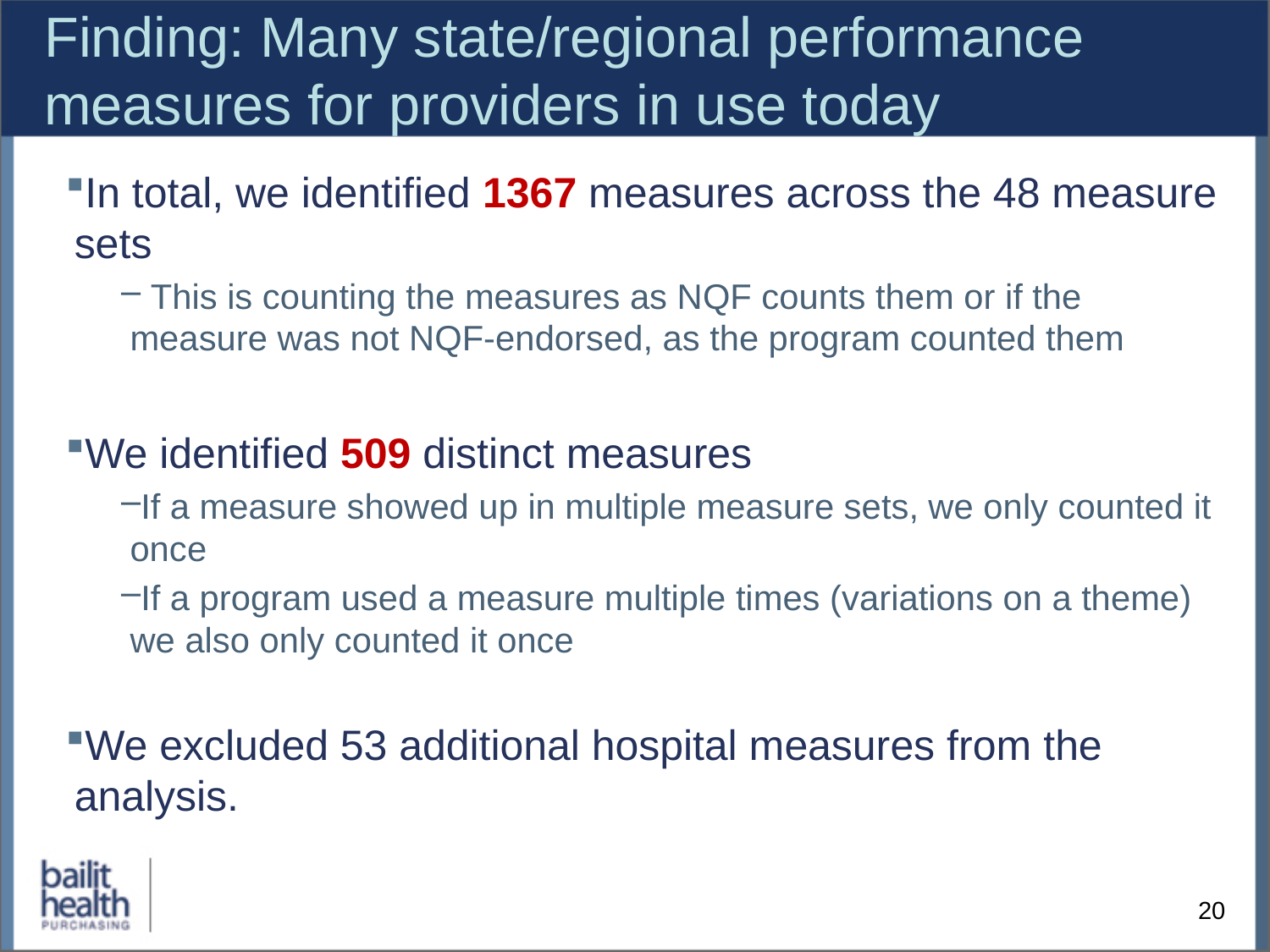

# Finding: Many state/regional performance measures for providers in use today
In total, we identified 1367 measures across the 48 measure sets
 This is counting the measures as NQF counts them or if the measure was not NQF-endorsed, as the program counted them

We identified 509 distinct measures
If a measure showed up in multiple measure sets, we only counted it once
If a program used a measure multiple times (variations on a theme) we also only counted it once

We excluded 53 additional hospital measures from the analysis.

20